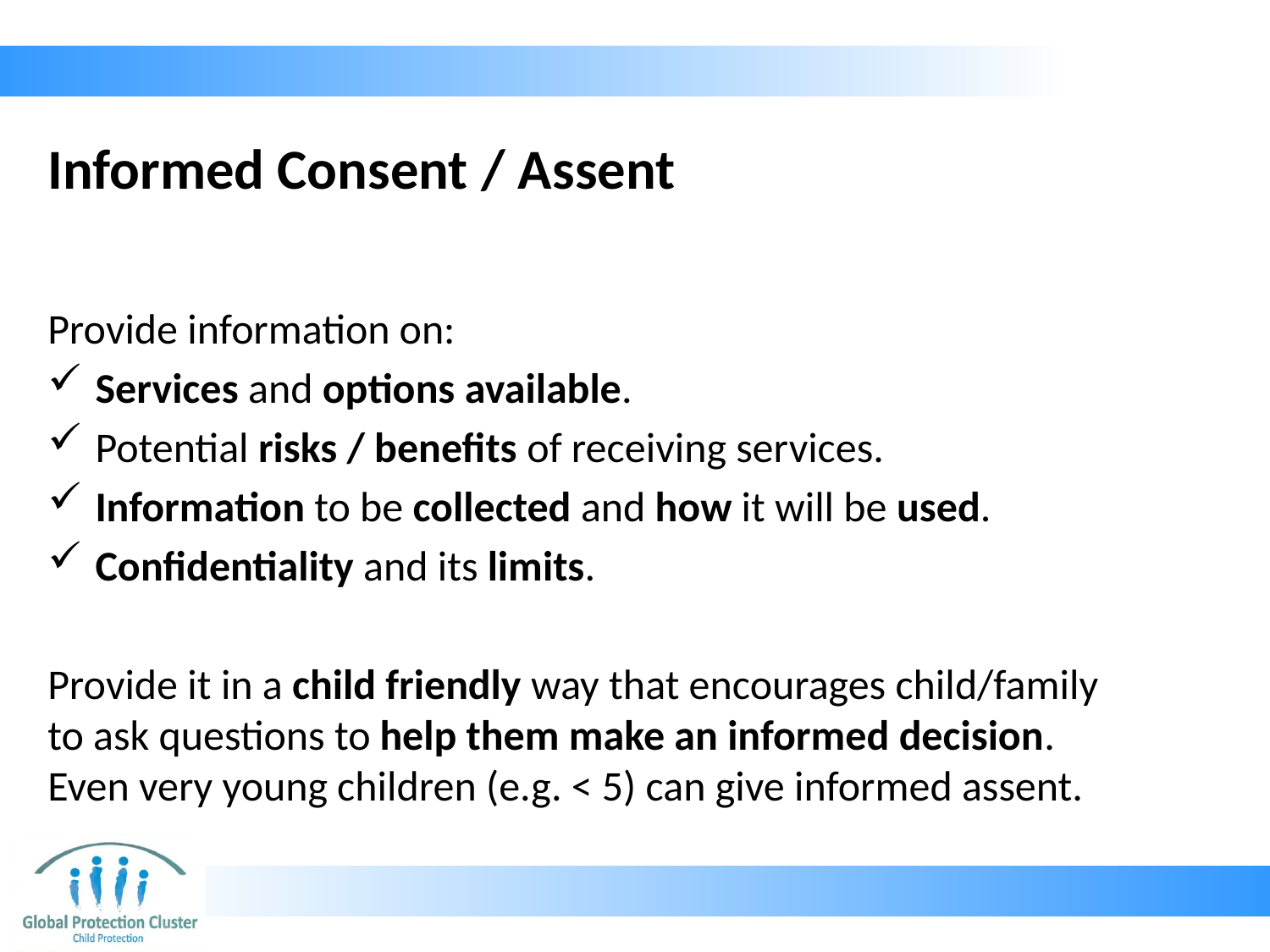

# Informed Consent / Assent

Provide information on:
Services and options available.
Potential risks / benefits of receiving services.
Information to be collected and how it will be used.
Confidentiality and its limits.

Provide it in a child friendly way that encourages child/family to ask questions to help them make an informed decision. Even very young children (e.g. < 5) can give informed assent.